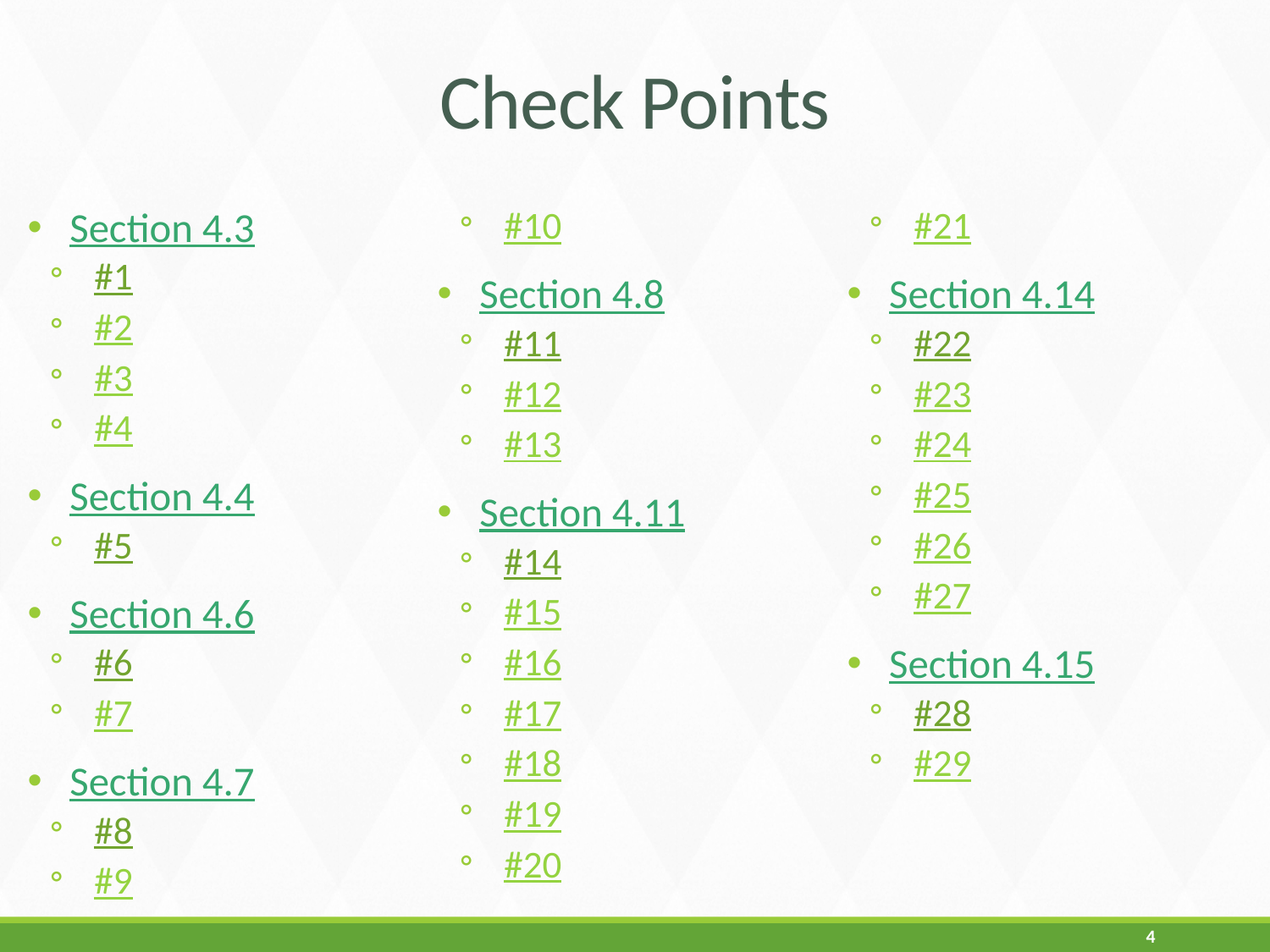

# Check Points
Section 4.3
#1
#2
#3
#4
Section 4.4
#5
Section 4.6
#6
#7
Section 4.7
#8
#9
#10
Section 4.8
#11
#12
#13
Section 4.11
#14
#15
#16
#17
#18
#19
#20
#21
Section 4.14
#22
#23
#24
#25
#26
#27
Section 4.15
#28
#29

4